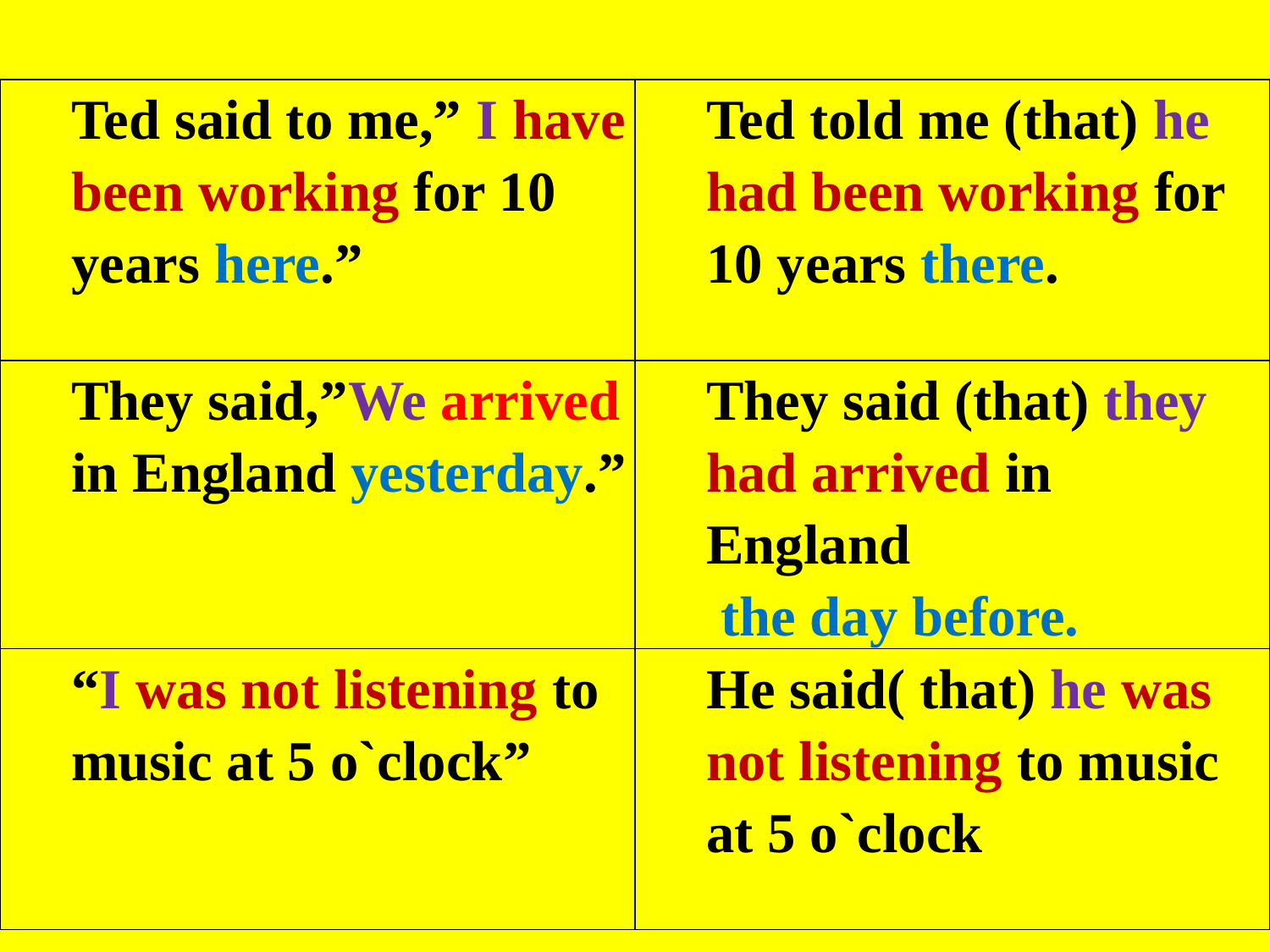

| Ted said to me,” I have been working for 10 years here.” | Ted told me (that) he had been working for 10 years there. |
| --- | --- |
| They said,”We arrived in England yesterday.” | They said (that) they had arrived in England the day before. |
| “I was not listening to music at 5 o`clock” | He said( that) he was not listening to music at 5 o`clock |